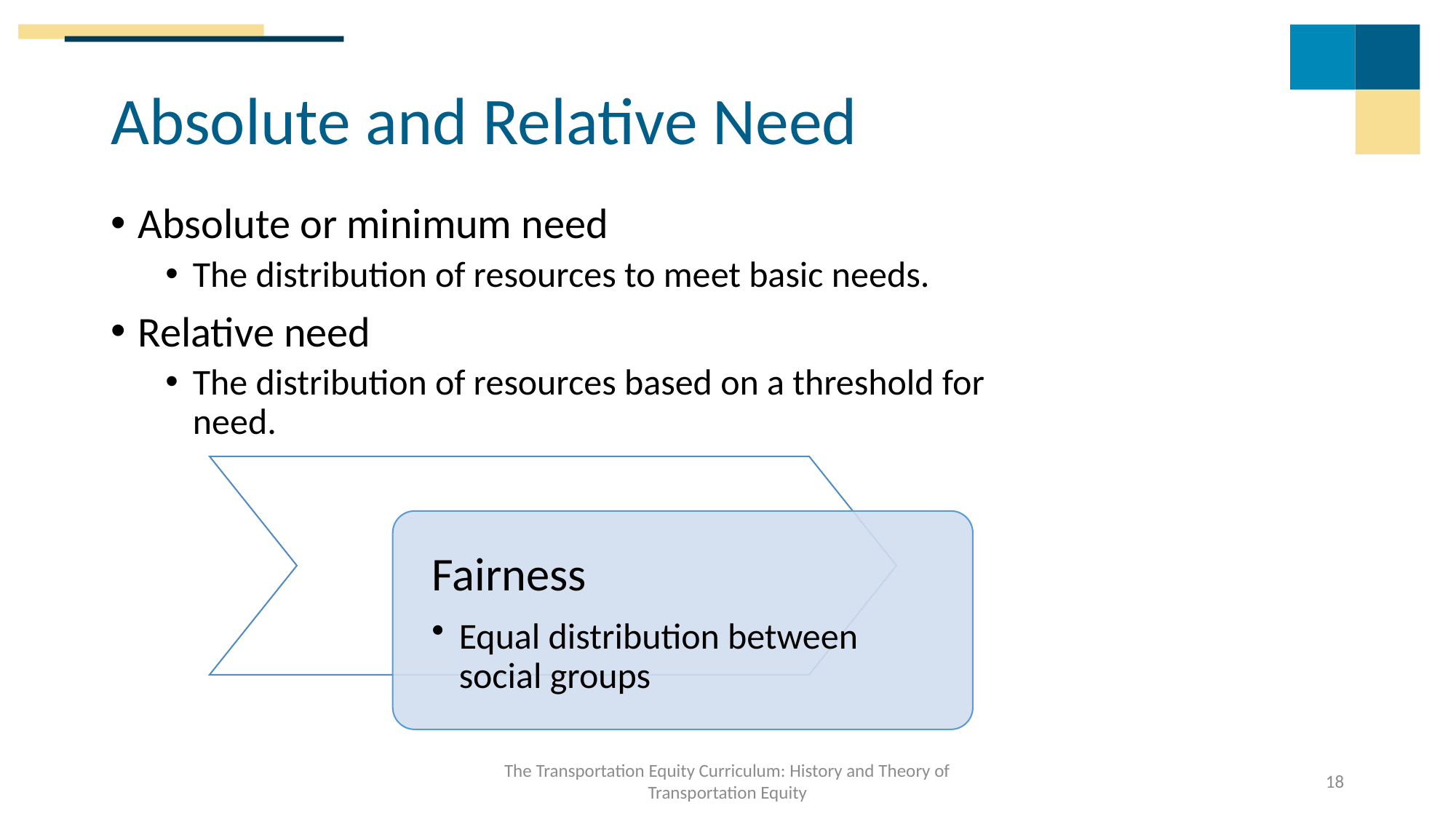

# Absolute and Relative Need
Absolute or minimum need
The distribution of resources to meet basic needs.
Relative need
The distribution of resources based on a threshold for need.

Fairness
Equal distribution between social groups
The Transportation Equity Curriculum: History and Theory of Transportation Equity
18